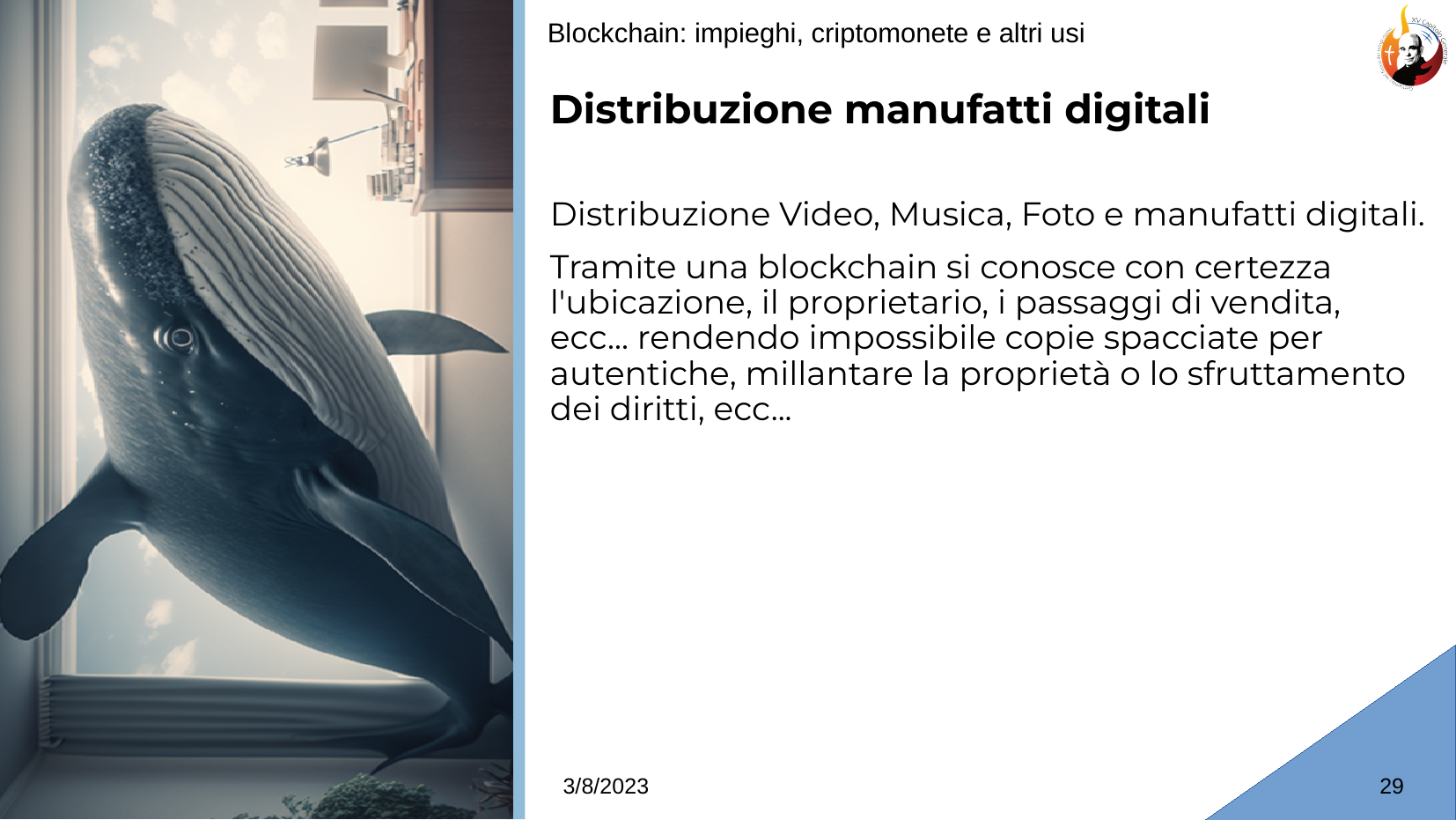

Blockchain: impieghi, criptomonete e altri usi
# Distribuzione manufatti digitali
Distribuzione Video, Musica, Foto e manufatti digitali.
Tramite una blockchain si conosce con certezza l'ubicazione, il proprietario, i passaggi di vendita, ecc... rendendo impossibile copie spacciate per autentiche, millantare la proprietà o lo sfruttamento dei diritti, ecc...